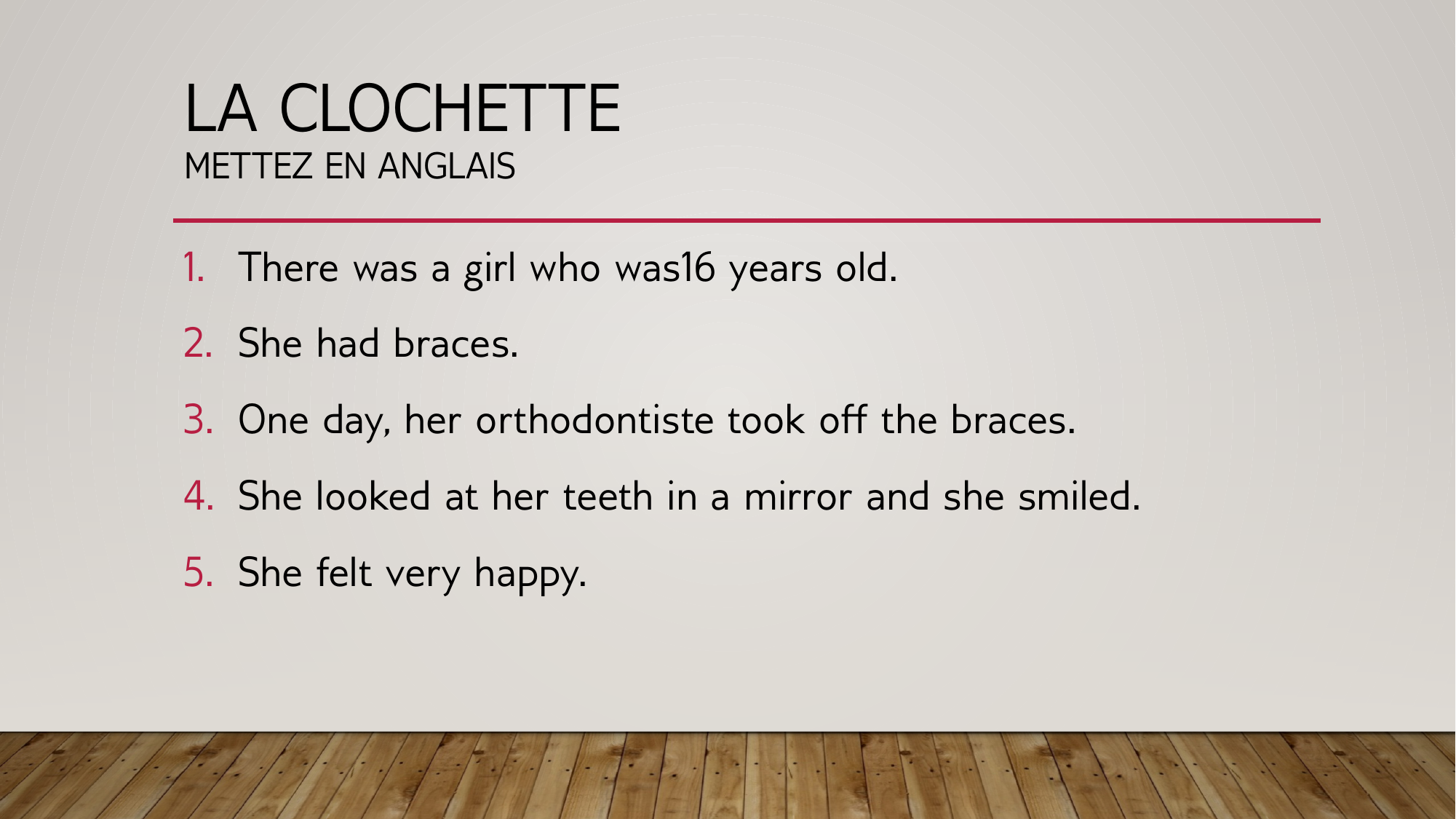

# LA CLOCHETTE Mettez en anglais
There was a girl who was16 years old.
She had braces.
One day, her orthodontiste took off the braces.
She looked at her teeth in a mirror and she smiled.
She felt very happy.